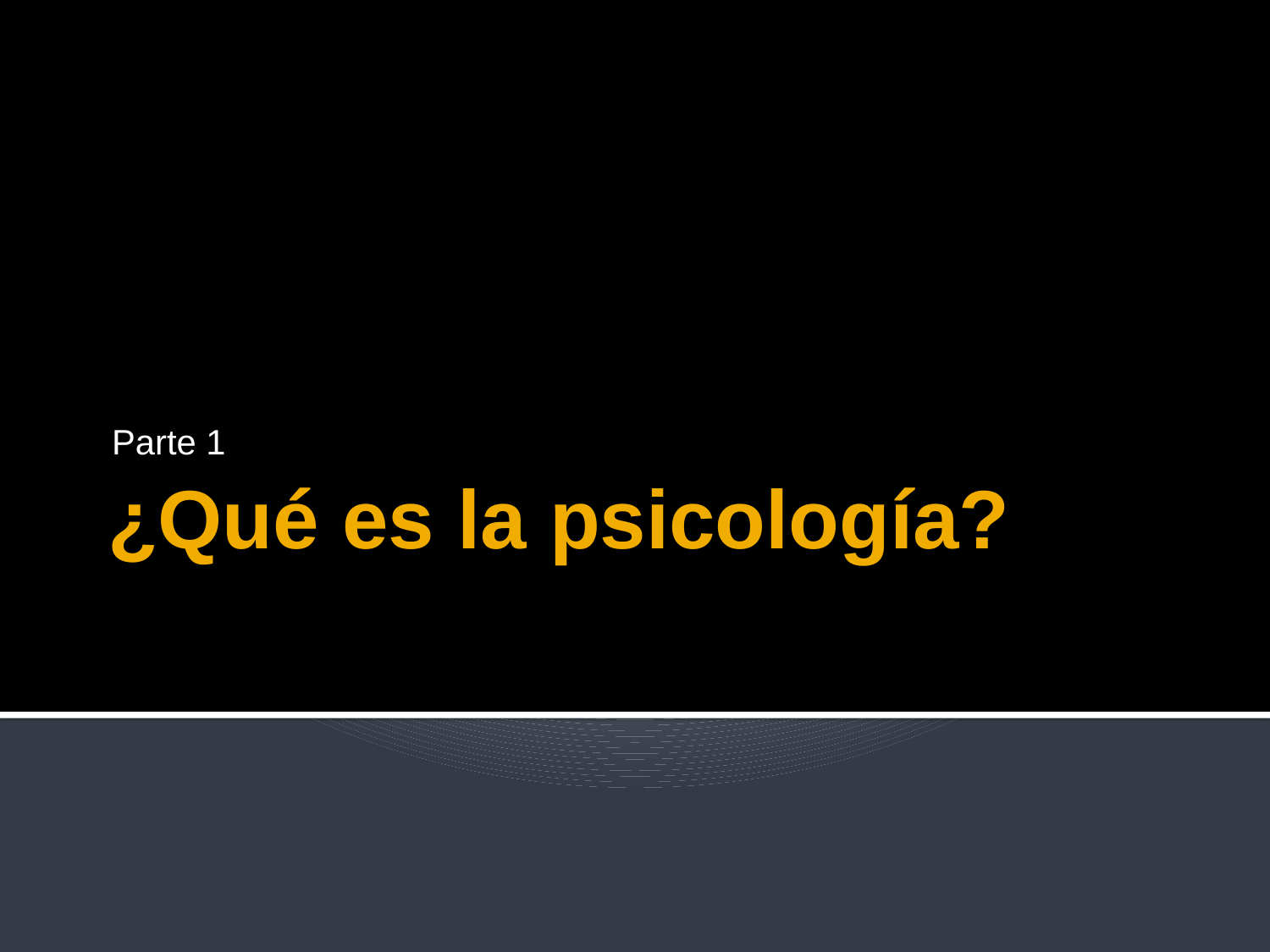

Parte 1
# ¿Qué es la psicología?